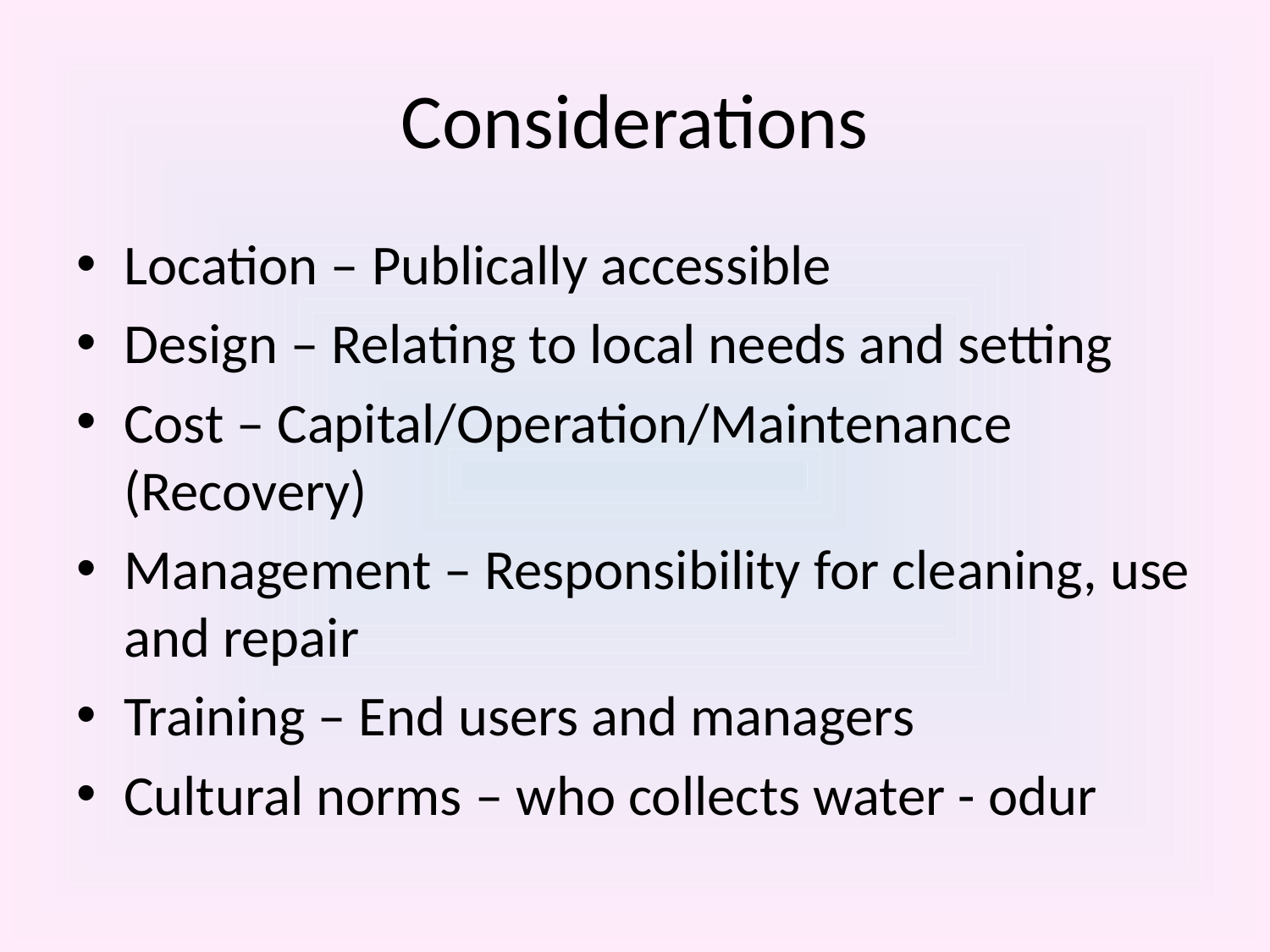

# Considerations
Location – Publically accessible
Design – Relating to local needs and setting
Cost – Capital/Operation/Maintenance (Recovery)
Management – Responsibility for cleaning, use and repair
Training – End users and managers
Cultural norms – who collects water - odur